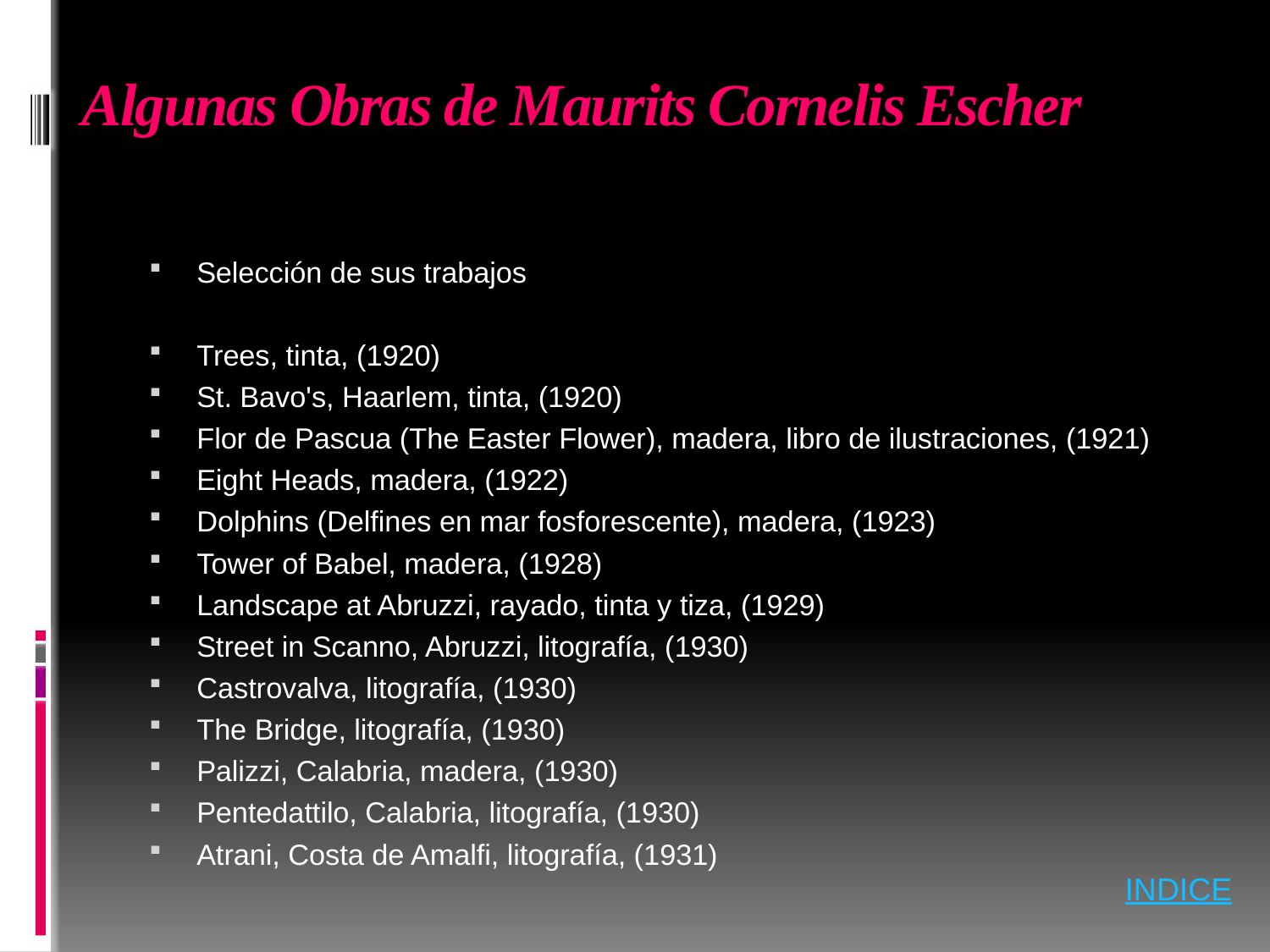

# Algunas Obras de Maurits Cornelis Escher
Selección de sus trabajos

Trees, tinta, (1920)
St. Bavo's, Haarlem, tinta, (1920)
Flor de Pascua (The Easter Flower), madera, libro de ilustraciones, (1921)
Eight Heads, madera, (1922)
Dolphins (Delfines en mar fosforescente), madera, (1923)
Tower of Babel, madera, (1928)
Landscape at Abruzzi, rayado, tinta y tiza, (1929)
Street in Scanno, Abruzzi, litografía, (1930)
Castrovalva, litografía, (1930)
The Bridge, litografía, (1930)
Palizzi, Calabria, madera, (1930)
Pentedattilo, Calabria, litografía, (1930)
Atrani, Costa de Amalfi, litografía, (1931)
INDICE